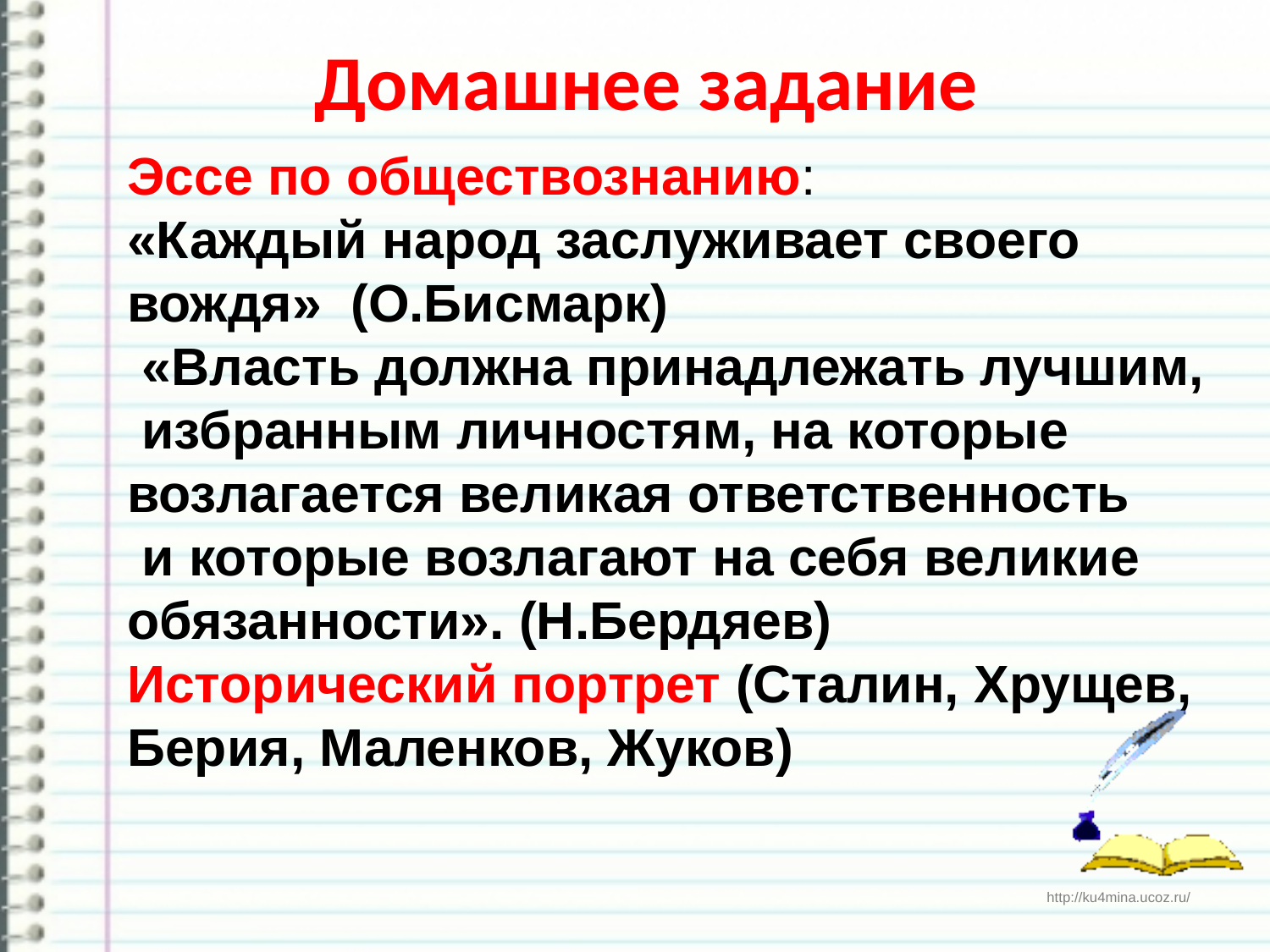

# Домашнее задание
Эссе по обществознанию:
«Каждый народ заслуживает своего вождя»  (О.Бисмарк)
 «Власть должна принадлежать лучшим,  избранным личностям, на которые возлагается великая ответственность
 и которые возлагают на себя великие  обязанности». (Н.Бердяев)
Исторический портрет (Сталин, Хрущев,
Берия, Маленков, Жуков)